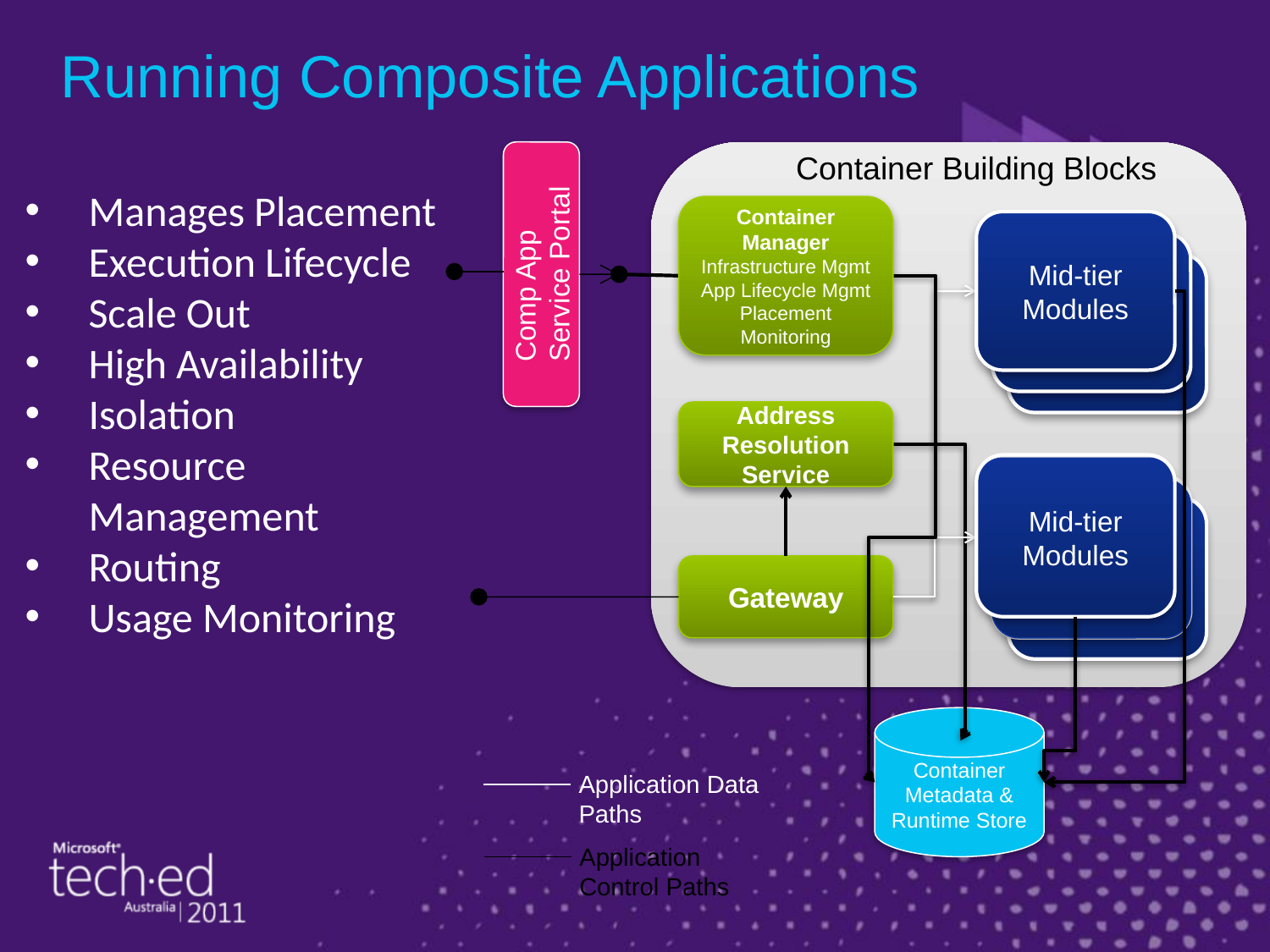

# Running Composite Applications
Comp App
Service Portal
Container Building Blocks

Manages Placement
Execution Lifecycle
Scale Out
High Availability
Isolation
Resource Management
Routing
Usage Monitoring
Container Manager
Infrastructure Mgmt
App Lifecycle Mgmt
Placement
Monitoring

Mid-tier Modules
Stateless Module Hosts

Stateless Module Hosts

Address Resolution Service

Mid-tier Modules

Stateful Module Hosts

Stateful Module Hosts
Gateway
Container Metadata & Runtime Store
Application Data Paths
Application Control Paths